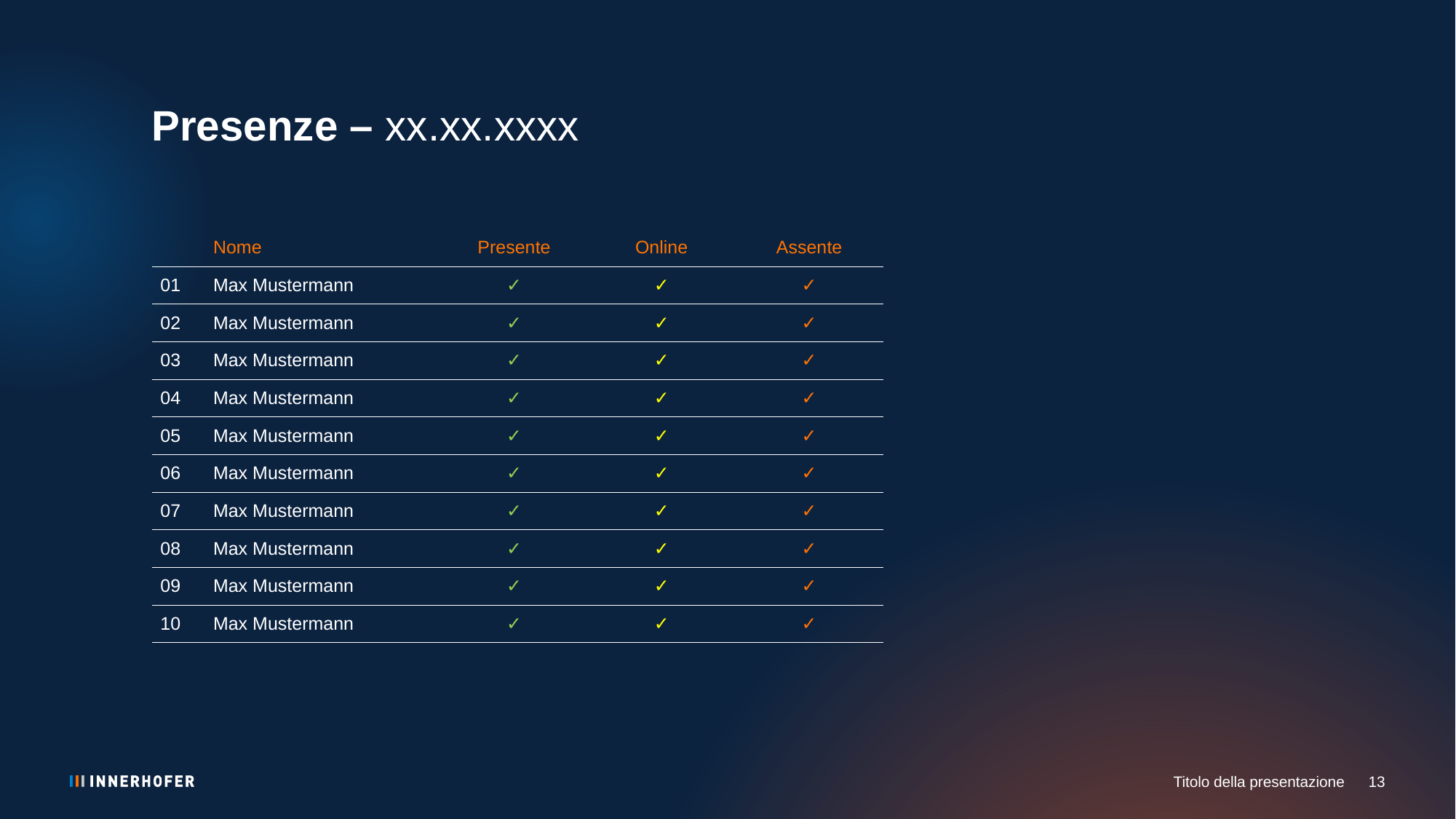

# Presenze – xx.xx.xxxx
|  | Nome | Presente | Online | Assente |
| --- | --- | --- | --- | --- |
| 01 | Max Mustermann | ✓ | ✓ | ✓ |
| 02 | Max Mustermann | ✓ | ✓ | ✓ |
| 03 | Max Mustermann | ✓ | ✓ | ✓ |
| 04 | Max Mustermann | ✓ | ✓ | ✓ |
| 05 | Max Mustermann | ✓ | ✓ | ✓ |
| 06 | Max Mustermann | ✓ | ✓ | ✓ |
| 07 | Max Mustermann | ✓ | ✓ | ✓ |
| 08 | Max Mustermann | ✓ | ✓ | ✓ |
| 09 | Max Mustermann | ✓ | ✓ | ✓ |
| 10 | Max Mustermann | ✓ | ✓ | ✓ |
Titolo della presentazione
13